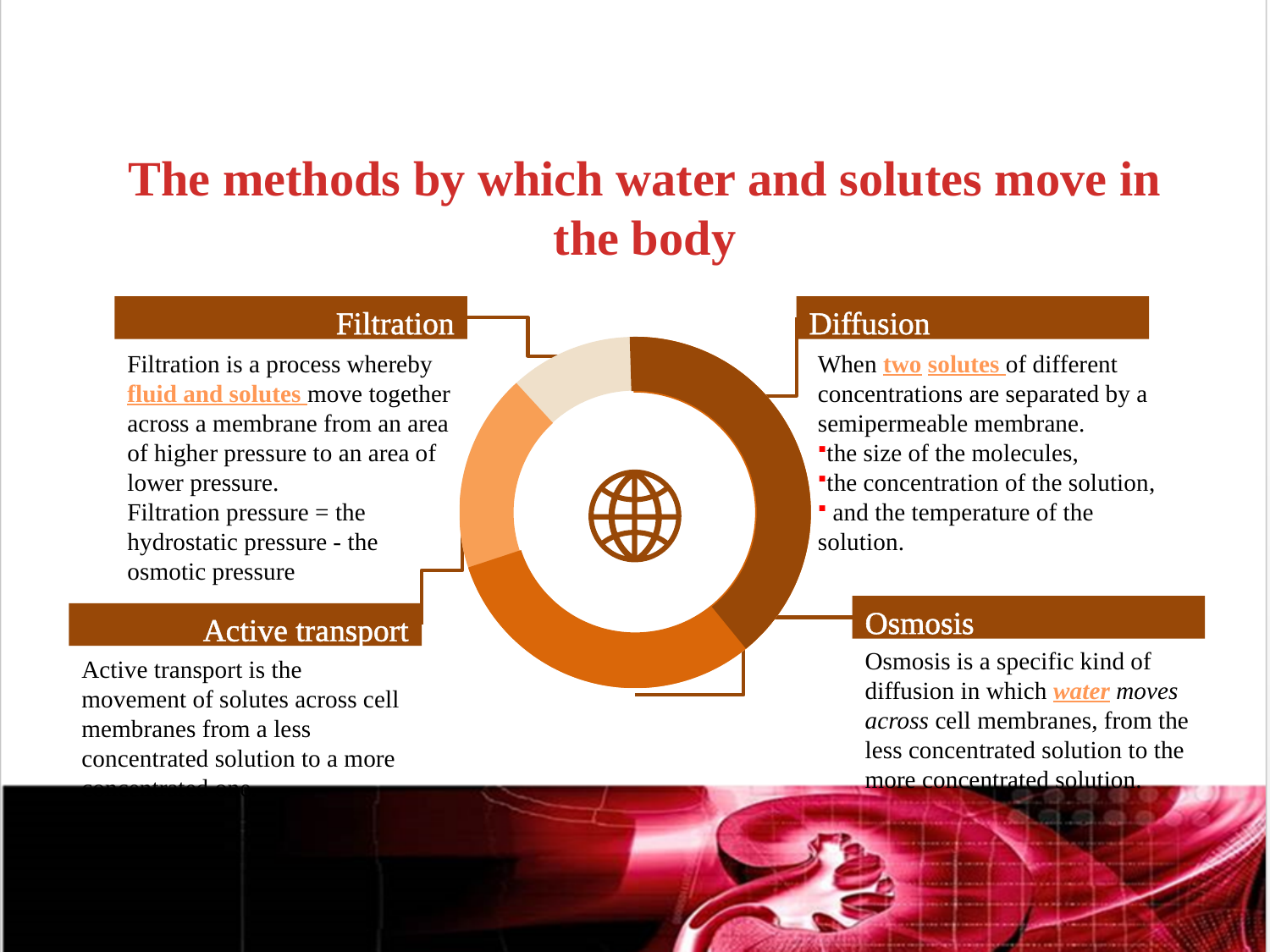

# The methods by which water and solutes move in the body
Filtration
Diffusion

Filtration is a process whereby fluid and solutes move together across a membrane from an area of higher pressure to an area of lower pressure.
Filtration pressure = the
hydrostatic pressure - the osmotic pressure

When two solutes of different concentrations are separated by a semipermeable membrane.
the size of the molecules,
the concentration of the solution,
 and the temperature of the solution.

Osmosis
Active transport
Osmosis is a specific kind of diffusion in which water moves across cell membranes, from the less concentrated solution to the more concentrated solution.
Active transport is the movement of solutes across cell membranes from a less concentrated solution to a more concentrated one.